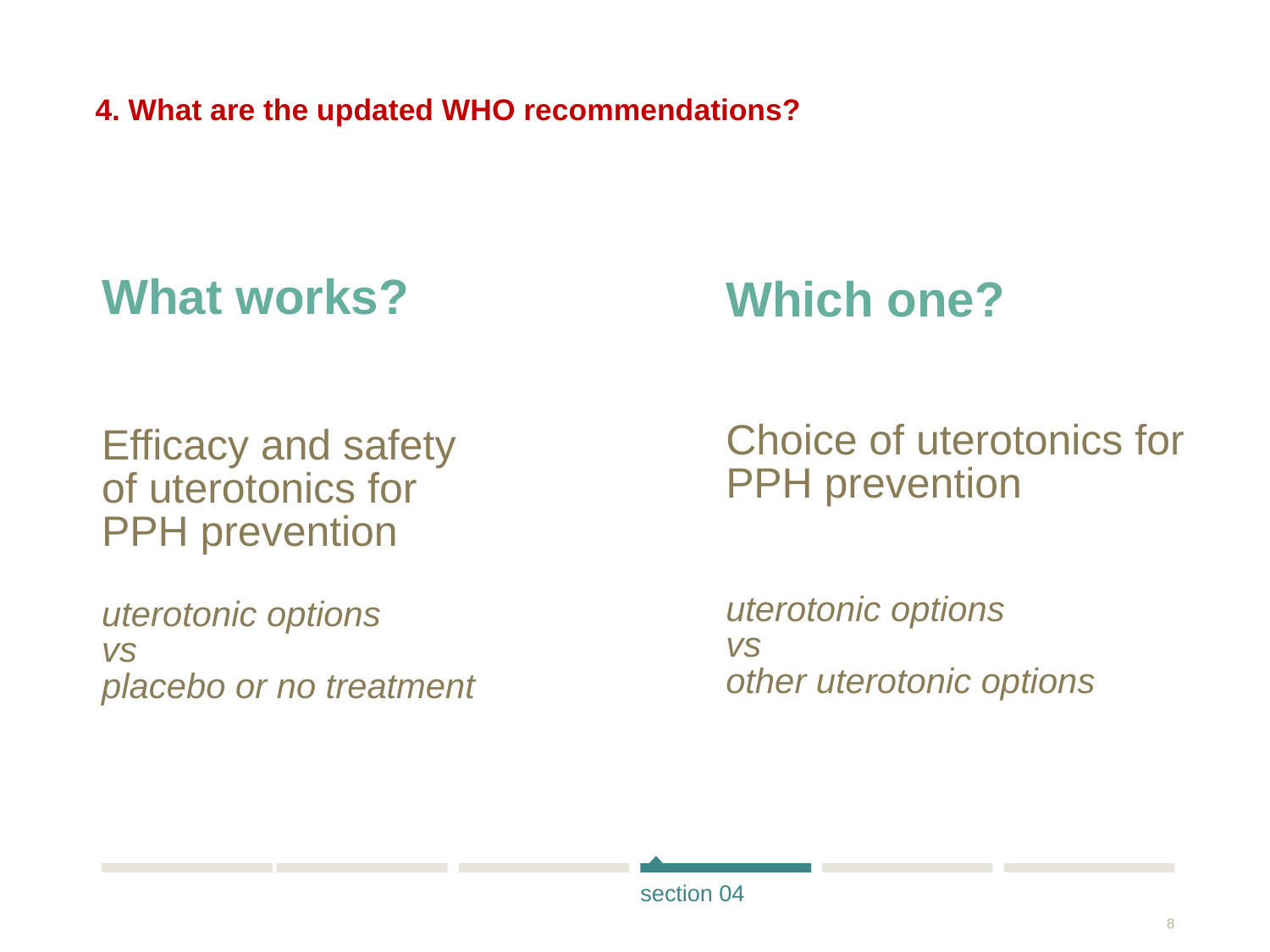

4. What are the updated WHO recommendations?
# What works? Efficacy and safety of uterotonics for PPH prevention uterotonic options vs placebo or no treatment
Which one?

Choice of uterotonics for PPH prevention

uterotonic options
vs
other uterotonic options

section 04